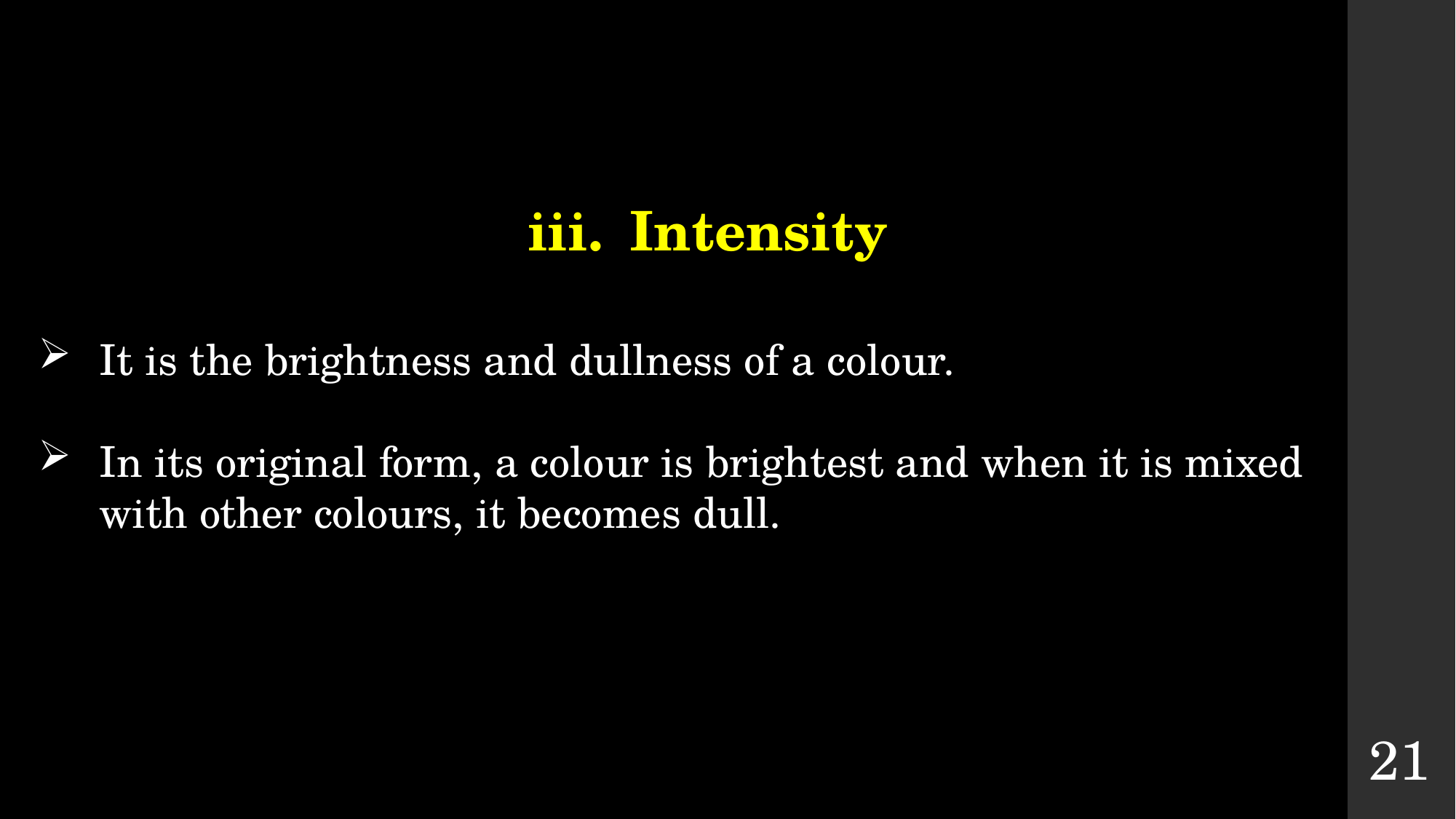

Intensity
It is the brightness and dullness of a colour.

In its original form, a colour is brightest and when it is mixed with other colours, it becomes dull.
21